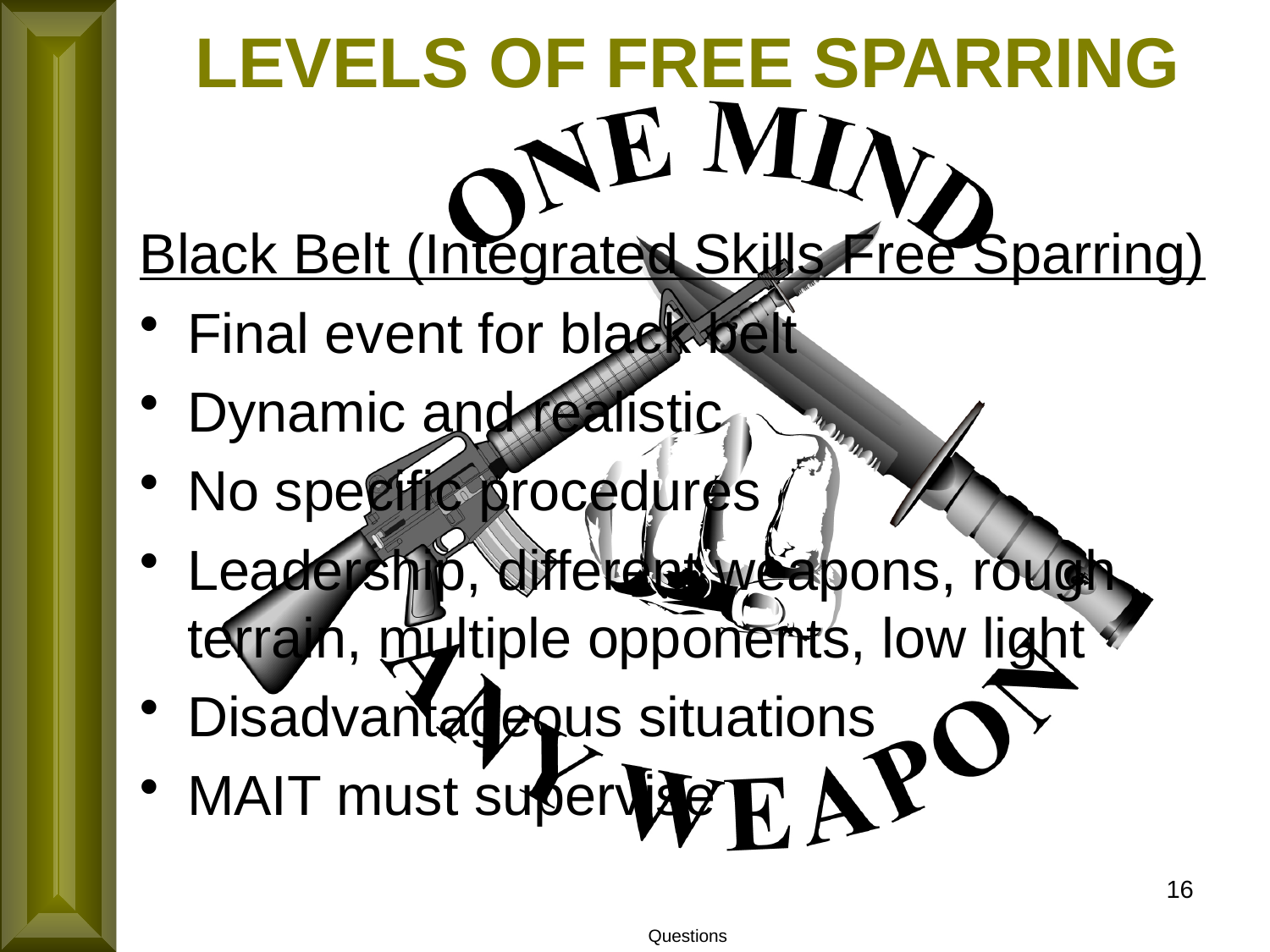

LEVELS OF FREE SPARRING
Black Belt (Integrated Skills Free Sparring)
Final event for black belt
Dynamic and realistic
No specific procedures
Leadership, different weapons, rough terrain, multiple opponents, low light
Disadvantageous situations
MAIT must supervise
16
Questions